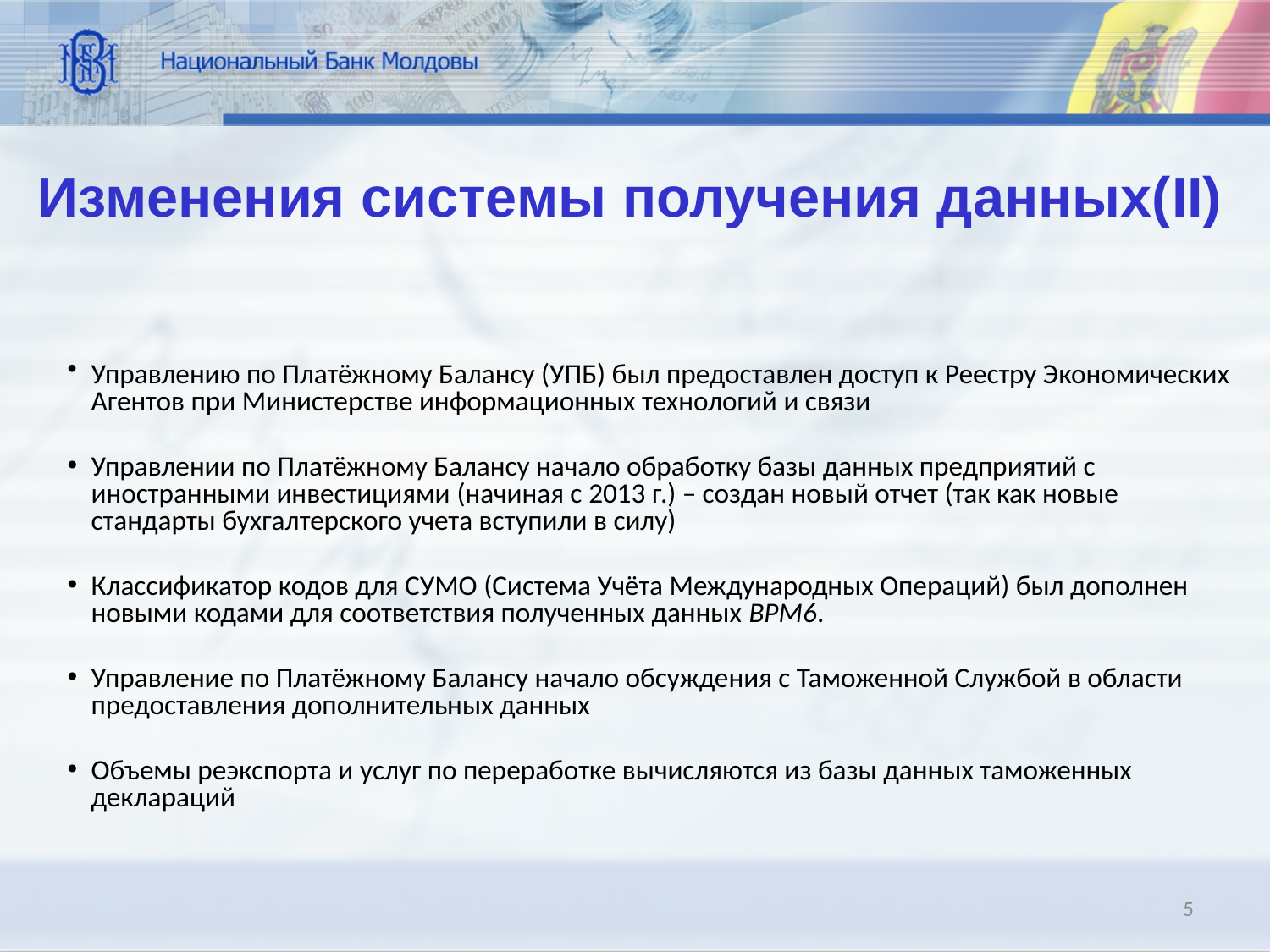

Изменения системы получения данных(II)
Управлению по Платёжному Балансу (УПБ) был предоставлен доступ к Реестру Экономических Агентов при Министерстве информационных технологий и связи

Управлении по Платёжному Балансу начало обработку базы данных предприятий с иностранными инвестициями (начиная с 2013 г.) – создан новый отчет (так как новые стандарты бухгалтерского учета вступили в силу)

Классификатор кодов для СУМО (Система Учёта Международных Операций) был дополнен новыми кодами для соответствия полученных данных BPM6.

Управление по Платёжному Балансу начало обсуждения с Таможенной Службой в области предоставления дополнительных данных

Объемы реэкспорта и услуг по переработке вычисляются из базы данных таможенных деклараций

5